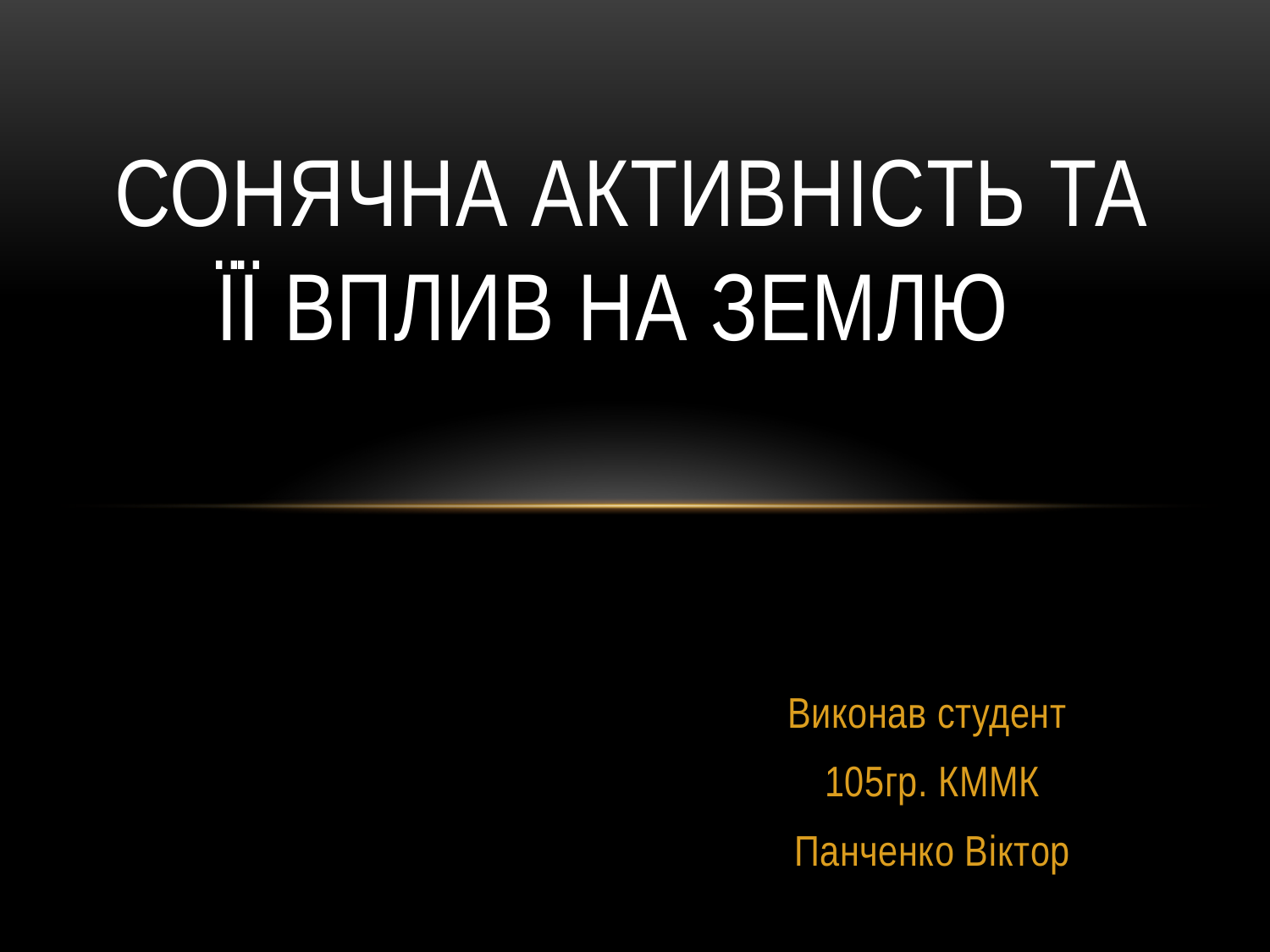

# Сонячна активність та її вплив на Землю
Виконав студент
105гр. КММК
Панченко Віктор